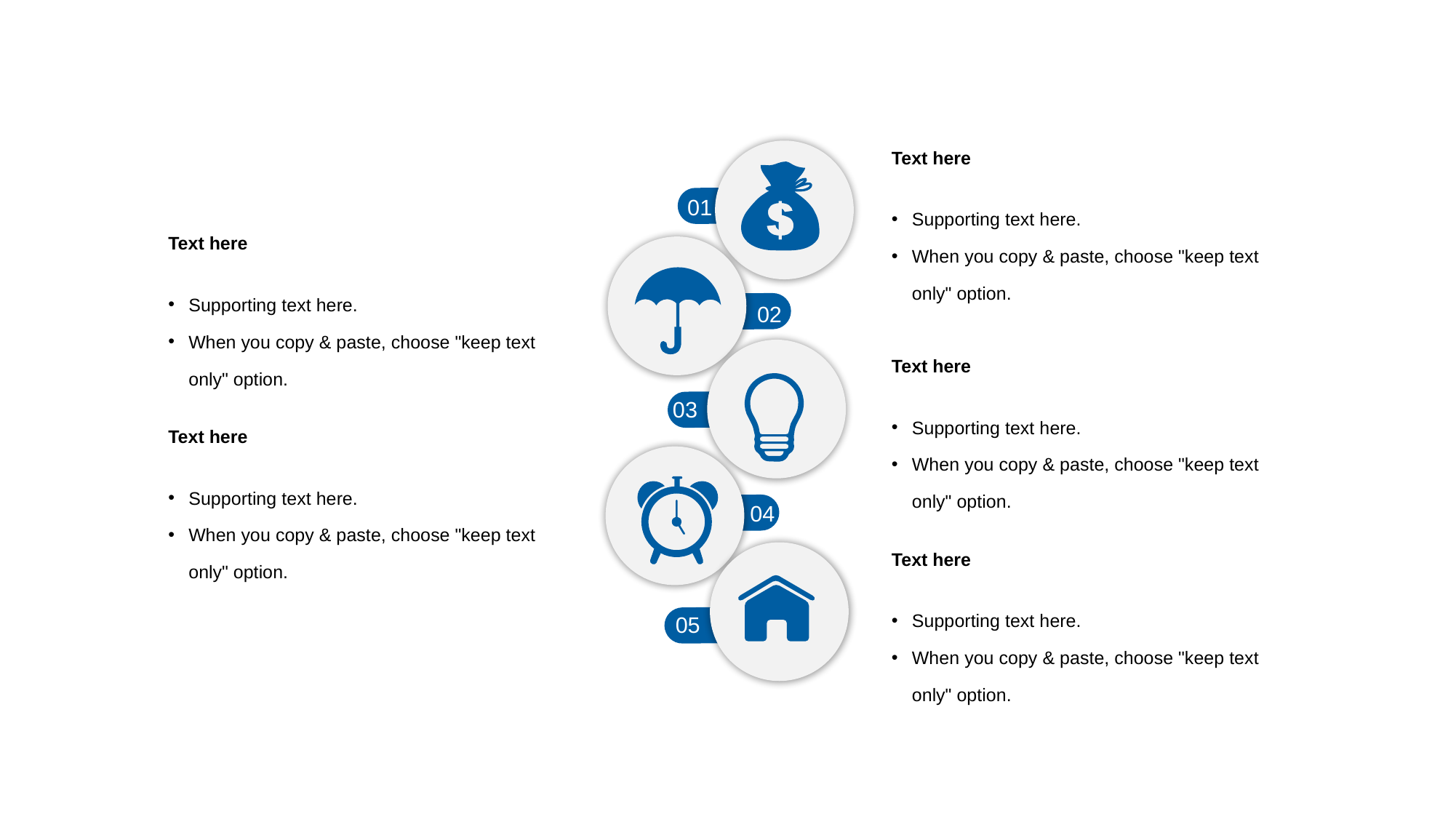

Text here

Supporting text here.
When you copy & paste, choose "keep text only" option.

01
Text here

Supporting text here.
When you copy & paste, choose "keep text only" option.

02

Text here

03

Supporting text here.
When you copy & paste, choose "keep text only" option.
Text here

Supporting text here.
When you copy & paste, choose "keep text only" option.

04

Text here

Supporting text here.
When you copy & paste, choose "keep text only" option.
05